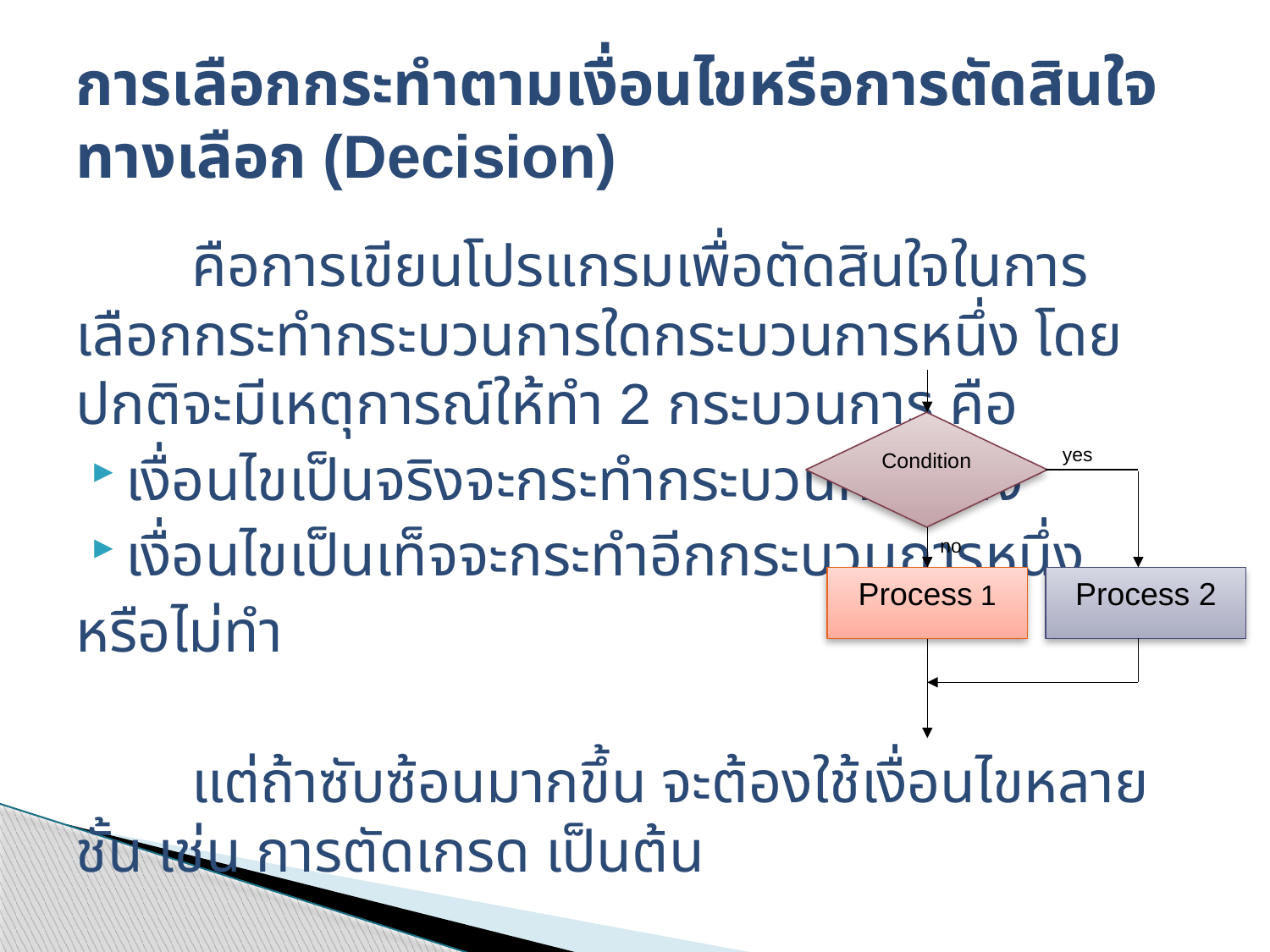

# การเลือกกระทำตามเงื่อนไขหรือการตัดสินใจทางเลือก (Decision)
	คือการเขียนโปรแกรมเพื่อตัดสินใจในการเลือกกระทำกระบวนการใดกระบวนการหนึ่ง โดยปกติจะมีเหตุการณ์ให้ทำ 2 กระบวนการ คือ
เงื่อนไขเป็นจริงจะกระทำกระบวนการหนึ่ง
เงื่อนไขเป็นเท็จจะกระทำอีกกระบวนการหนึ่ง
หรือไม่ทำ

	แต่ถ้าซับซ้อนมากขึ้น จะต้องใช้เงื่อนไขหลายชั้น เช่น การตัดเกรด เป็นต้น
Condition
yes
Process 1
Process 2
no